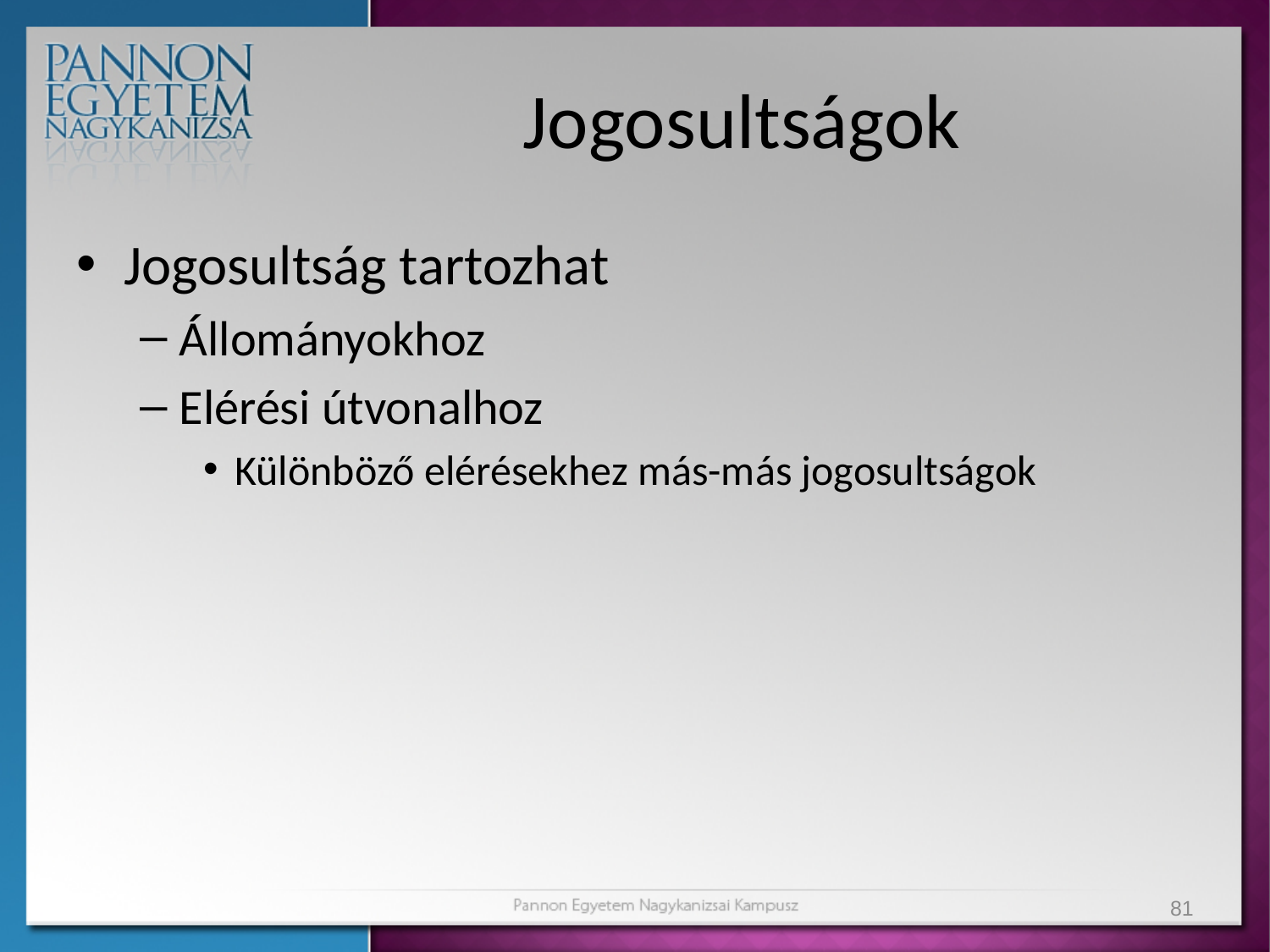

# Jogosultságok
Jogosultság tartozhat
Állományokhoz
Elérési útvonalhoz
Különböző elérésekhez más-más jogosultságok
81